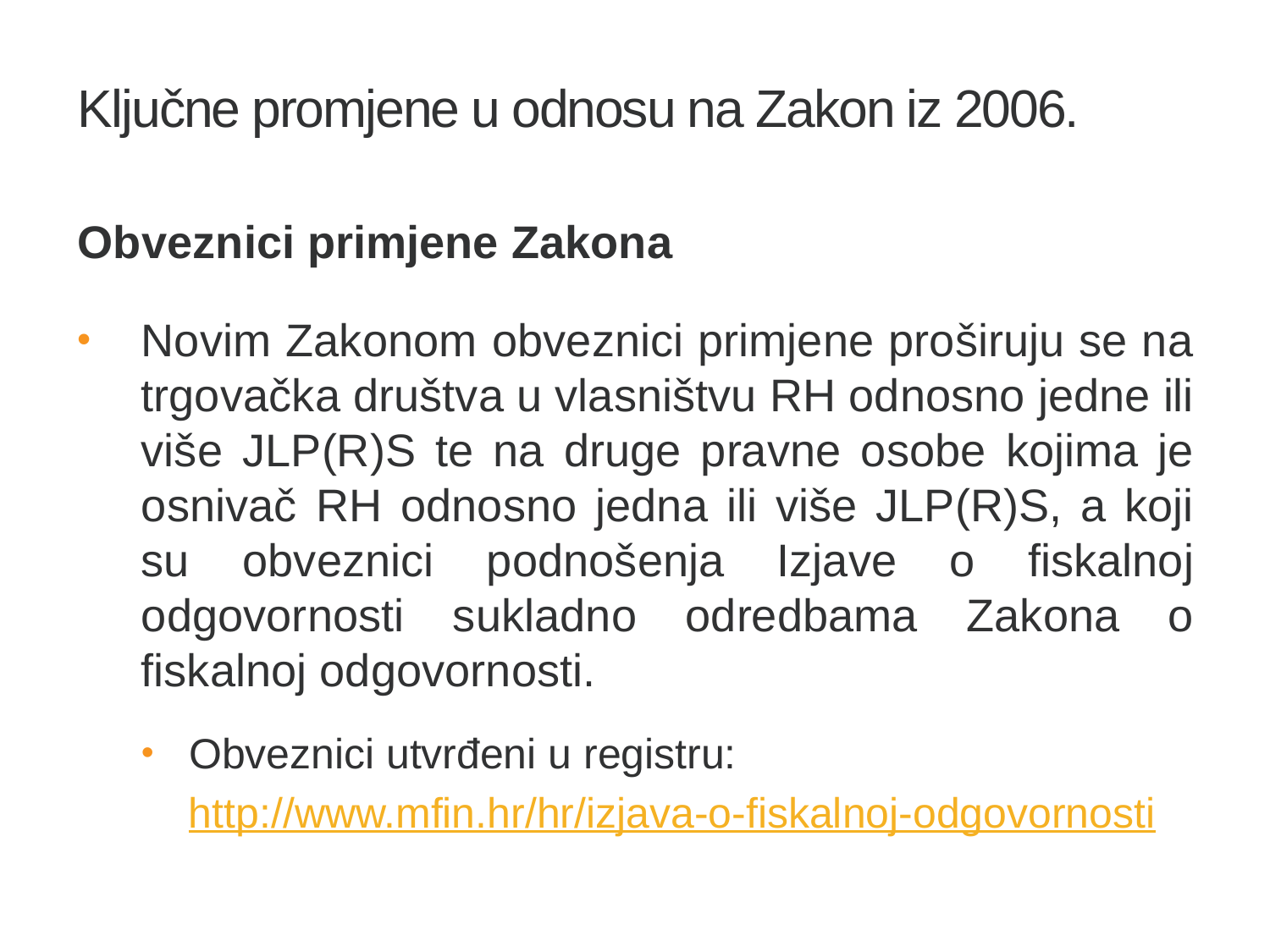

6
# Ključne promjene u odnosu na Zakon iz 2006.
Obveznici primjene Zakona

Novim Zakonom obveznici primjene proširuju se na trgovačka društva u vlasništvu RH odnosno jedne ili više JLP(R)S te na druge pravne osobe kojima je osnivač RH odnosno jedna ili više JLP(R)S, a koji su obveznici podnošenja Izjave o fiskalnoj odgovornosti sukladno odredbama Zakona o fiskalnoj odgovornosti.

Obveznici utvrđeni u registru:
    http://www.mfin.hr/hr/izjava-o-fiskalnoj-odgovornosti